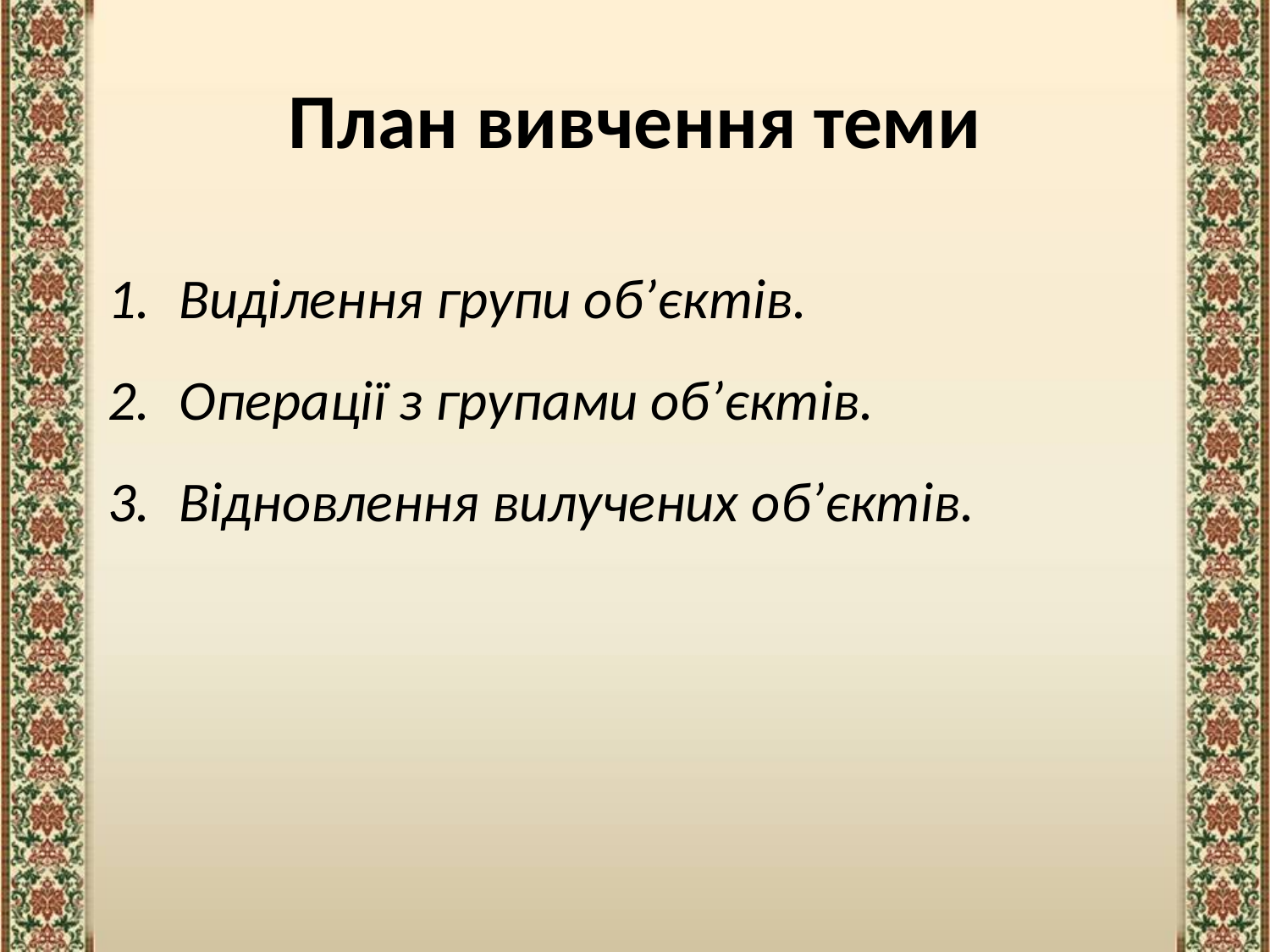

# План вивчення теми
Виділення групи об’єктів.
Операції з групами об’єктів.
Відновлення вилучених об’єктів.